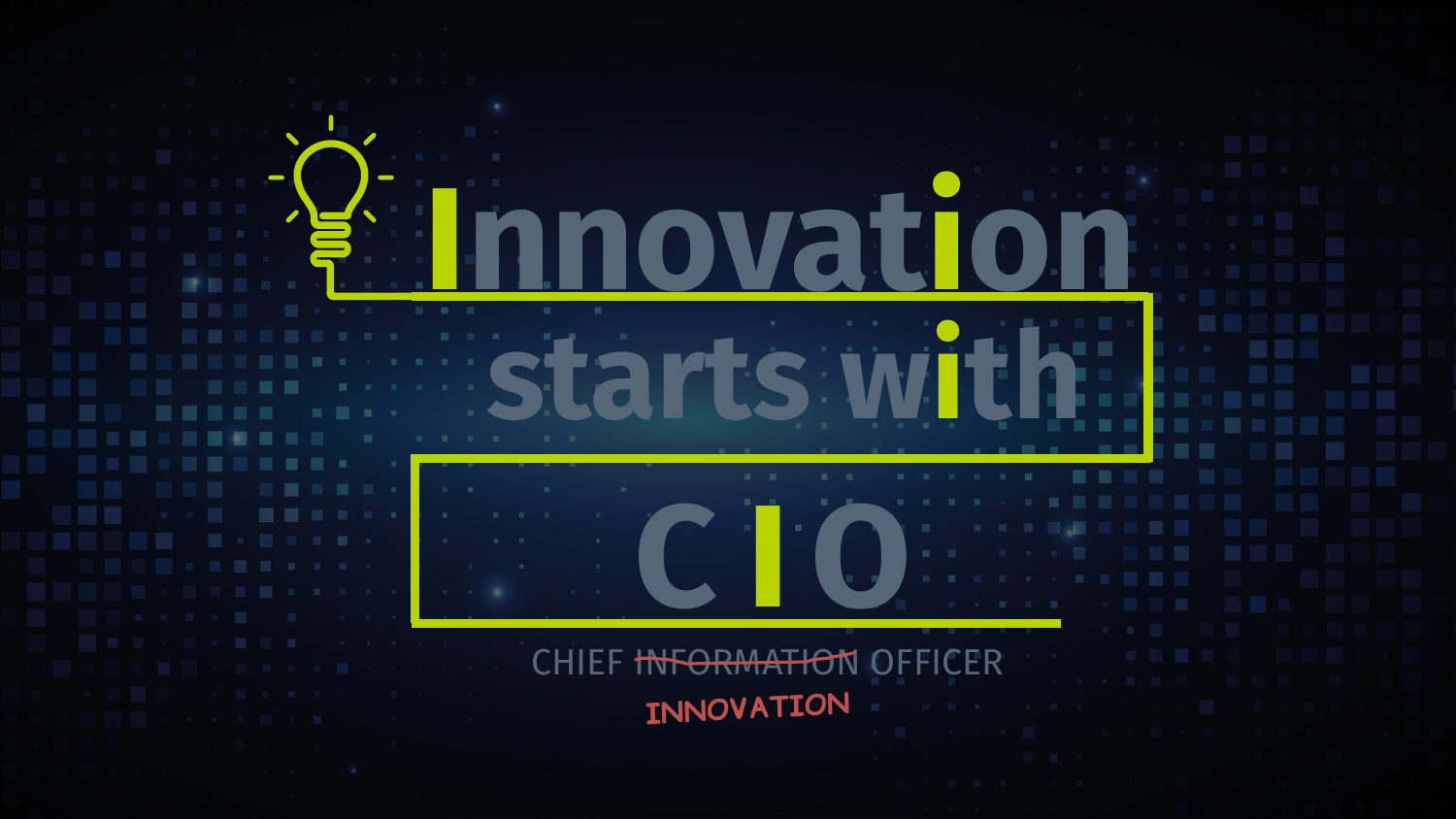

Innovation
starts with
I
C
O
CHIEF INFORMATION OFFICER

INNOVATION